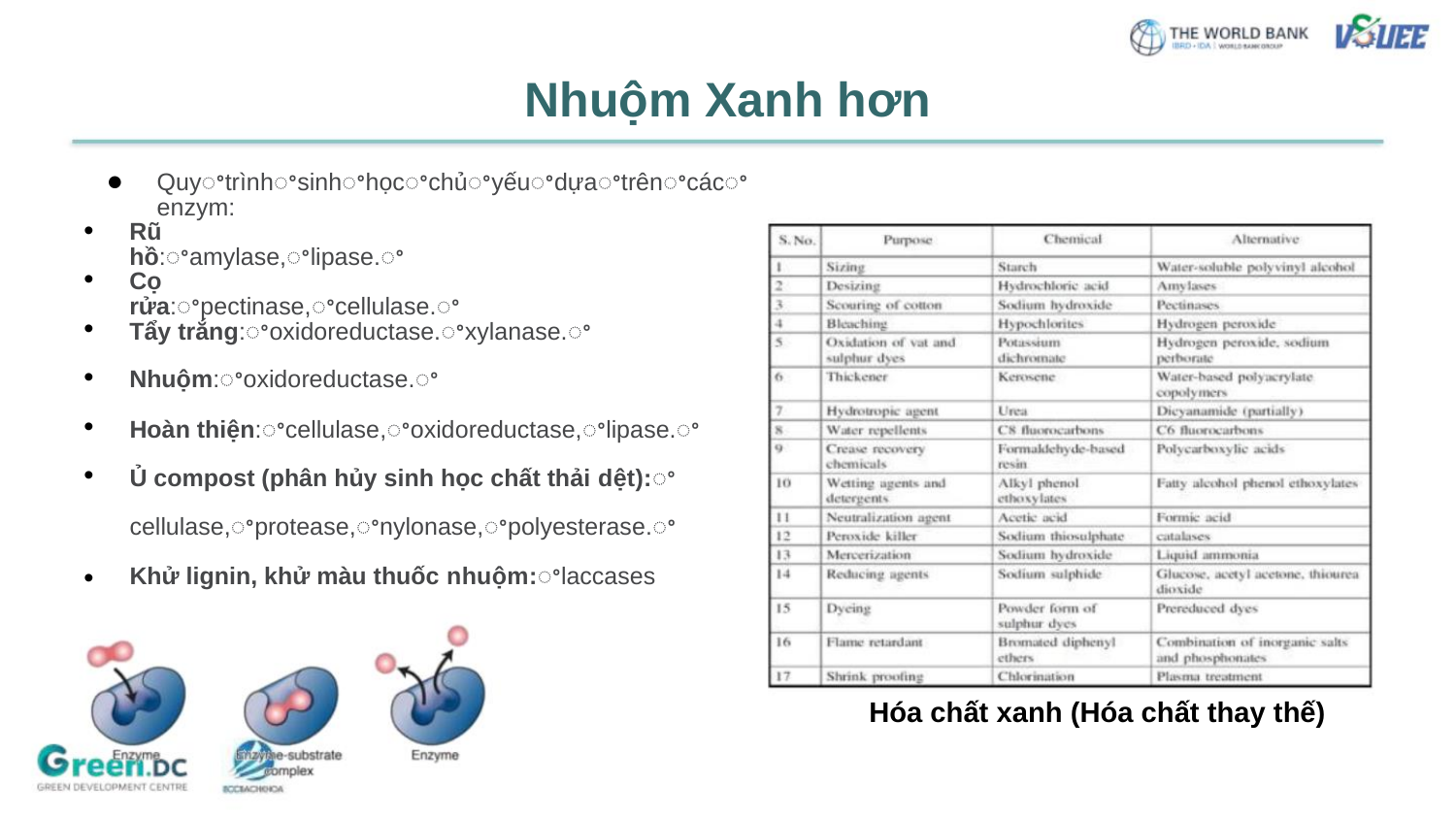

Nhuộm Xanh hơn
●
Quyꢀtrìnhꢀsinhꢀhọcꢀchủꢀyếuꢀdựaꢀtrênꢀcácꢀenzym:
•
•
•
•
•
•
Rũ hồ:ꢀamylase,ꢀlipase.ꢀ
Cọ rửa:ꢀpectinase,ꢀcellulase.ꢀ
Tẩy trắng:ꢀoxidoreductase.ꢀxylanase.ꢀ
Nhuộm:ꢀoxidoreductase.ꢀ
Hoàn thiện:ꢀcellulase,ꢀoxidoreductase,ꢀlipase.ꢀ
Ủ compost (phân hủy sinh học chất thải dệt):ꢀ
cellulase,ꢀprotease,ꢀnylonase,ꢀpolyesterase.ꢀ
Khử lignin, khử màu thuốc nhuộm:ꢀlaccases
•
Hóa chất xanh (Hóa chất thay thế)